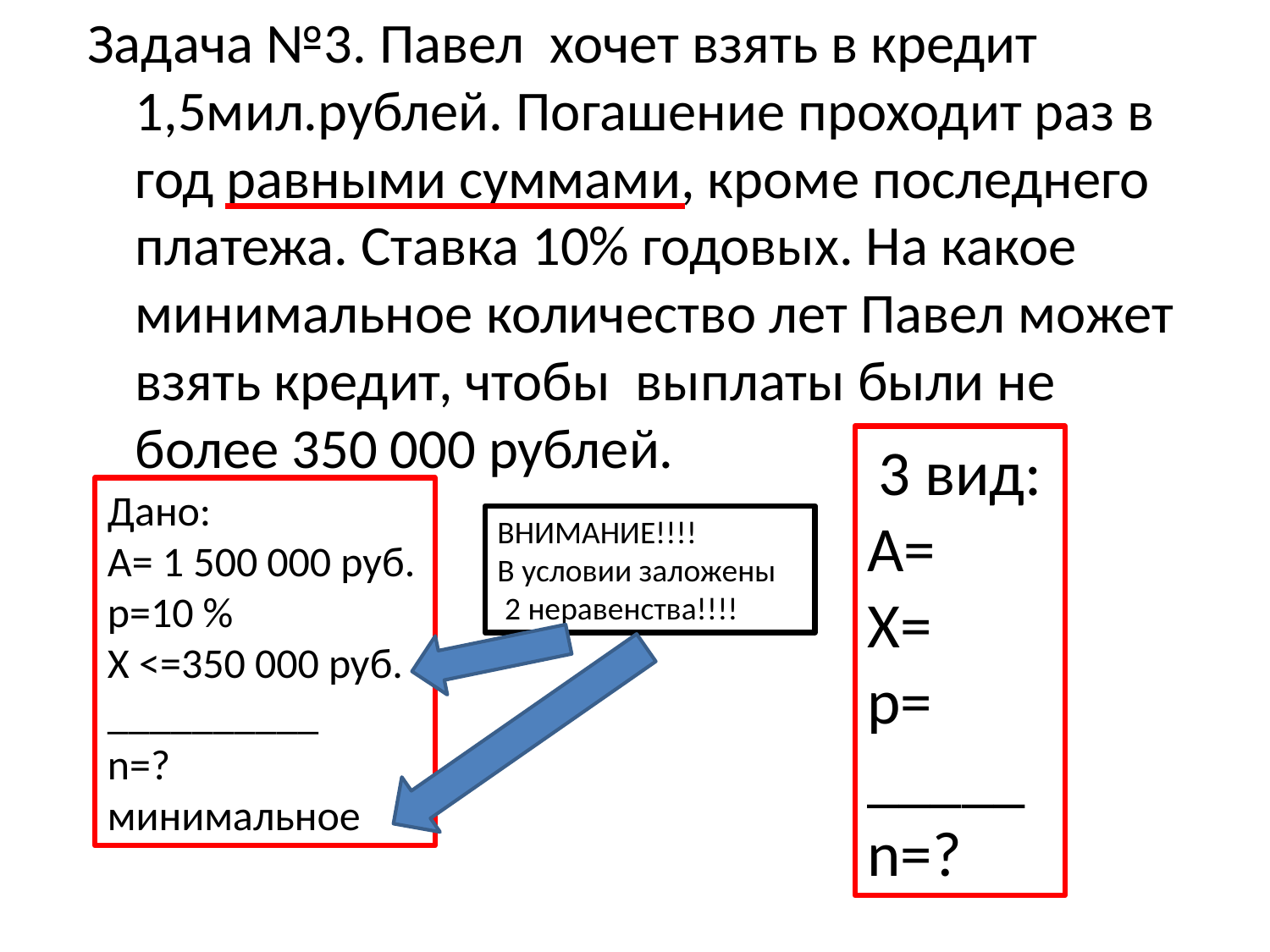

Задача №3. Павел  хочет взять в кредит 1,5мил.рублей. Погашение проходит раз в год равными суммами, кроме последнего платежа. Ставка 10% годовых. На какое минимальное количество лет Павел может взять кредит, чтобы  выплаты были не более 350 000 рублей.
3 вид:
А=
Х=
p=
_____
n=?
Дано:
А= 1 500 000 руб.
р=10 %
Х <=350 000 руб.
__________
n=? минимальное
ВНИМАНИЕ!!!!
В условии заложены
 2 неравенства!!!!